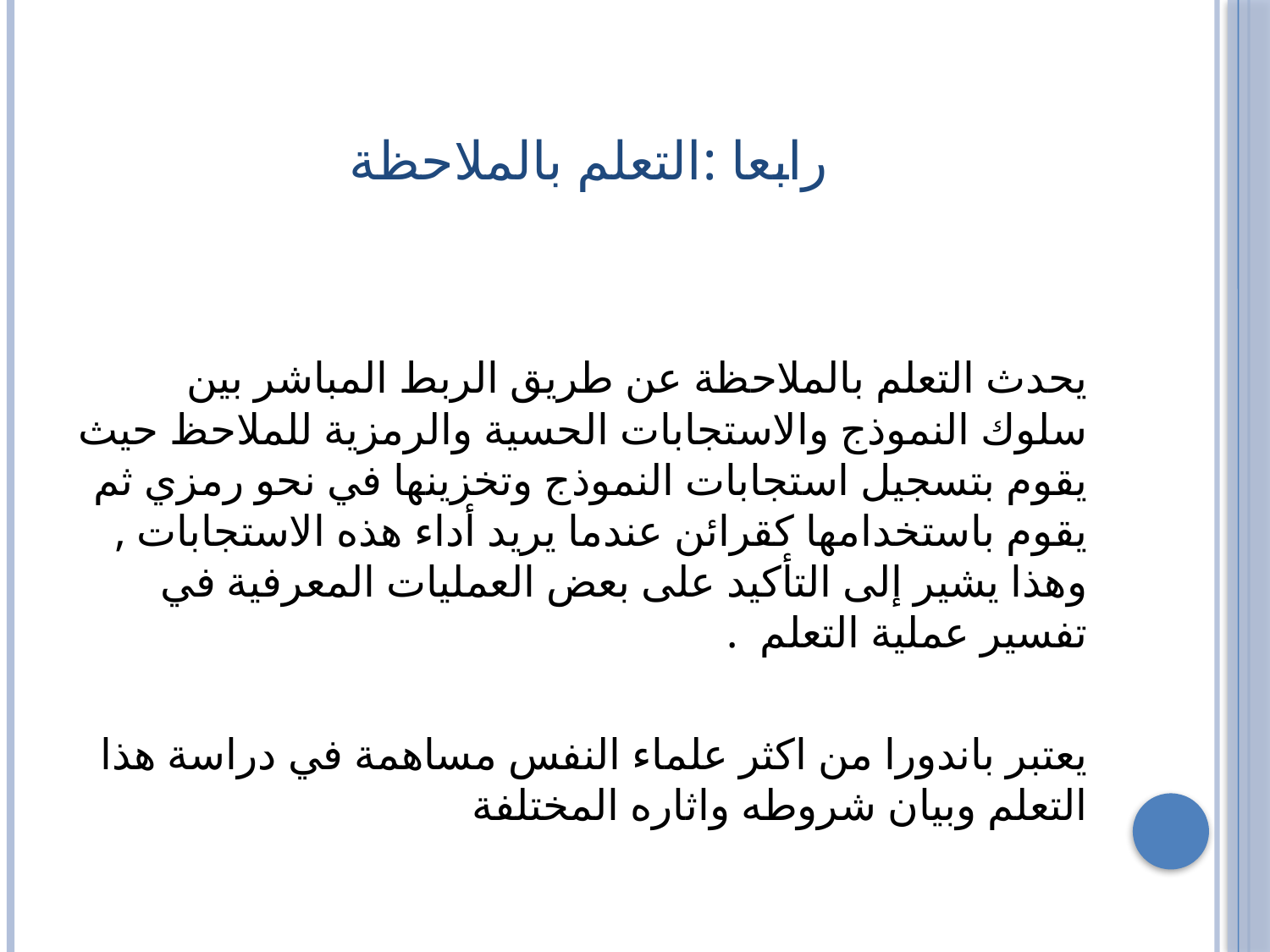

# رابعا :التعلم بالملاحظة

يحدث التعلم بالملاحظة عن طريق الربط المباشر بين سلوك النموذج والاستجابات الحسية والرمزية للملاحظ حيث يقوم بتسجيل استجابات النموذج وتخزينها في نحو رمزي ثم يقوم باستخدامها كقرائن عندما يريد أداء هذه الاستجابات , وهذا يشير إلى التأكيد على بعض العمليات المعرفية في تفسير عملية التعلم  .

يعتبر باندورا من اكثر علماء النفس مساهمة في دراسة هذا التعلم وبيان شروطه واثاره المختلفة